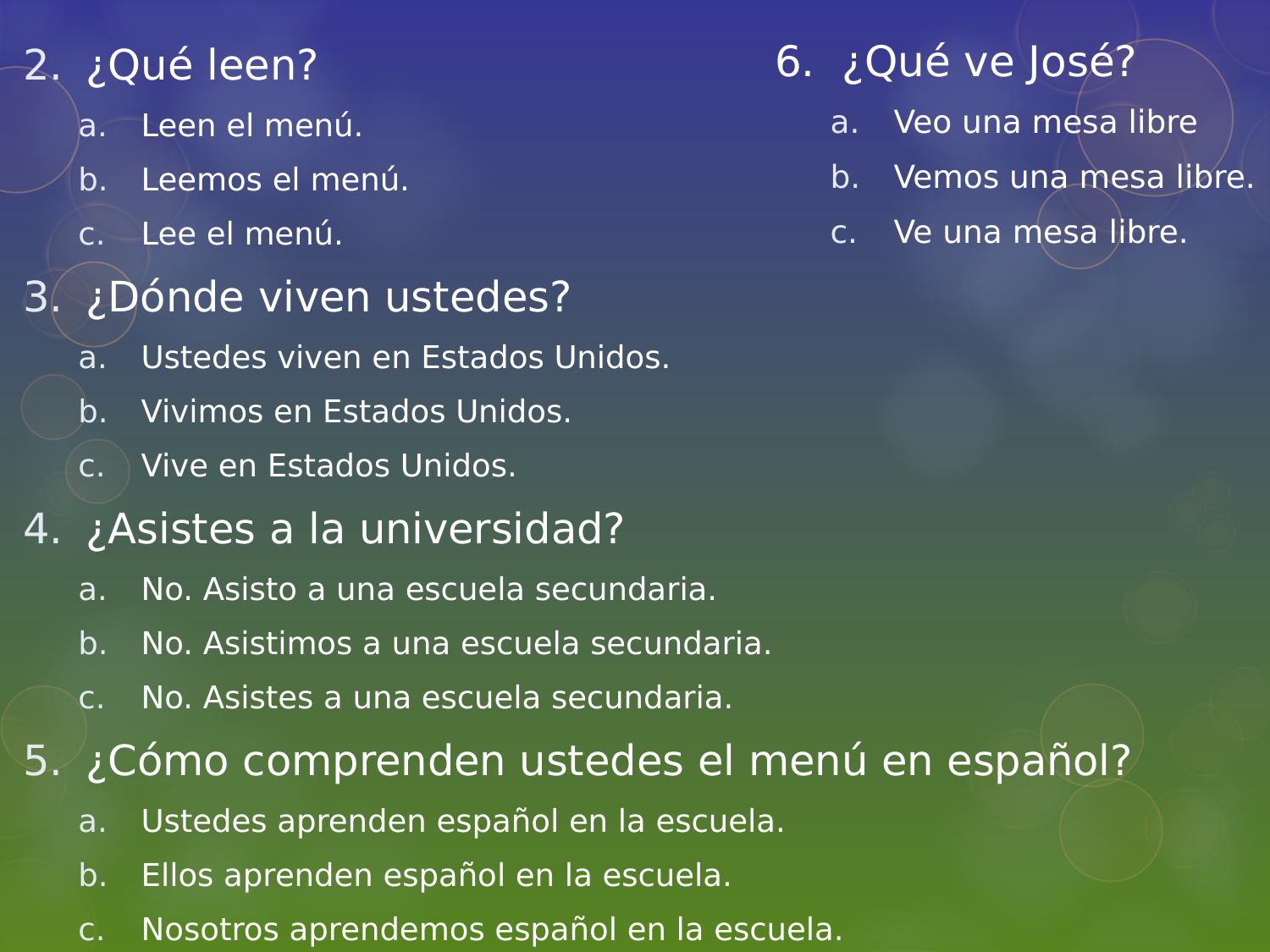

6.  ¿Qué ve José?
Veo una mesa libre
Vemos una mesa libre.
Ve una mesa libre.

¿Qué leen?
Leen el menú.
Leemos el menú.
Lee el menú.
¿Dónde viven ustedes?
Ustedes viven en Estados Unidos.
Vivimos en Estados Unidos.
Vive en Estados Unidos.
¿Asistes a la universidad?
No. Asisto a una escuela secundaria.
No. Asistimos a una escuela secundaria.
No. Asistes a una escuela secundaria.
¿Cómo comprenden ustedes el menú en español?
Ustedes aprenden español en la escuela.
Ellos aprenden español en la escuela.
Nosotros aprendemos español en la escuela.